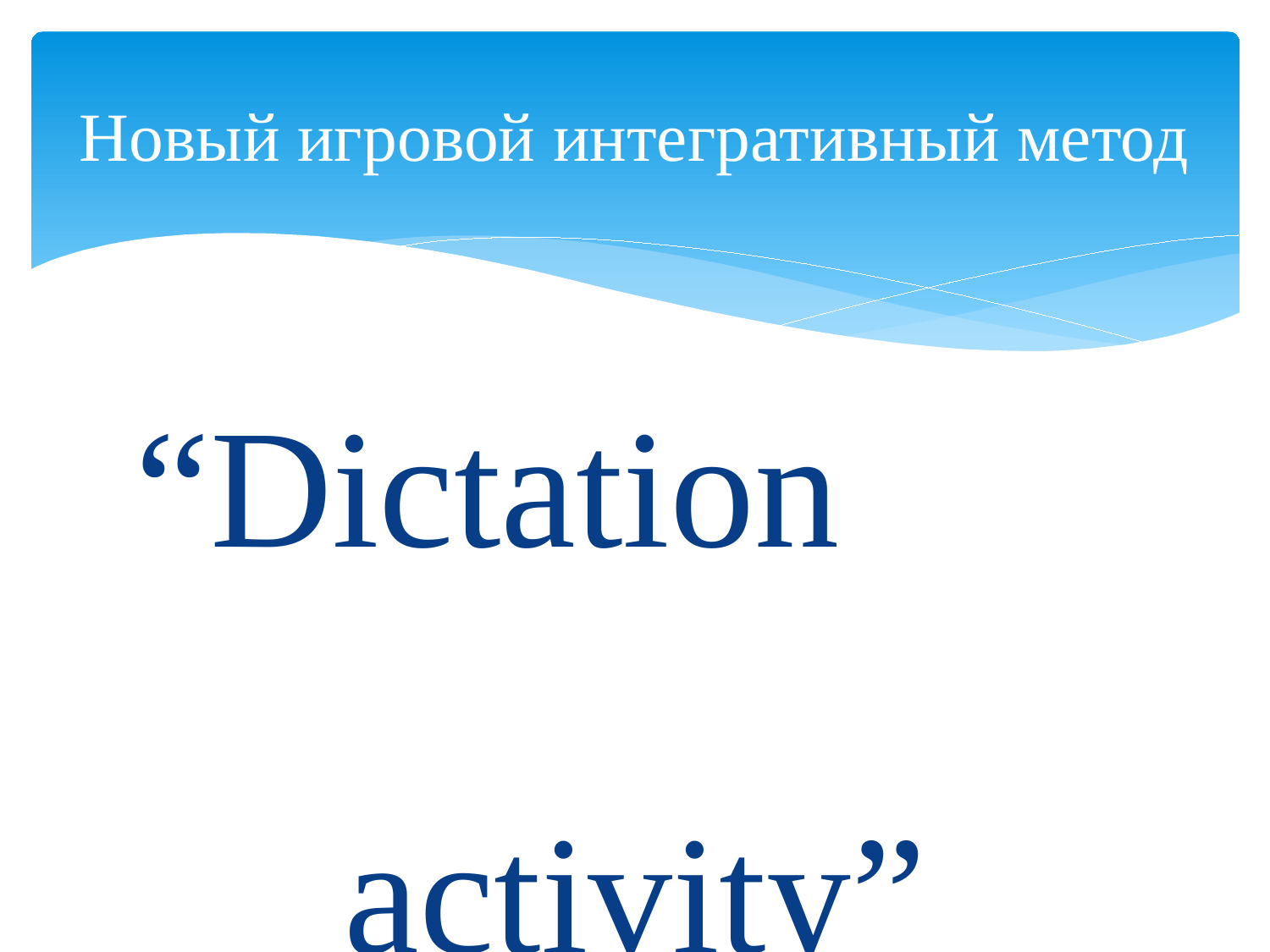

# Новый игровой интегративный метод
“Dictation                  activity”